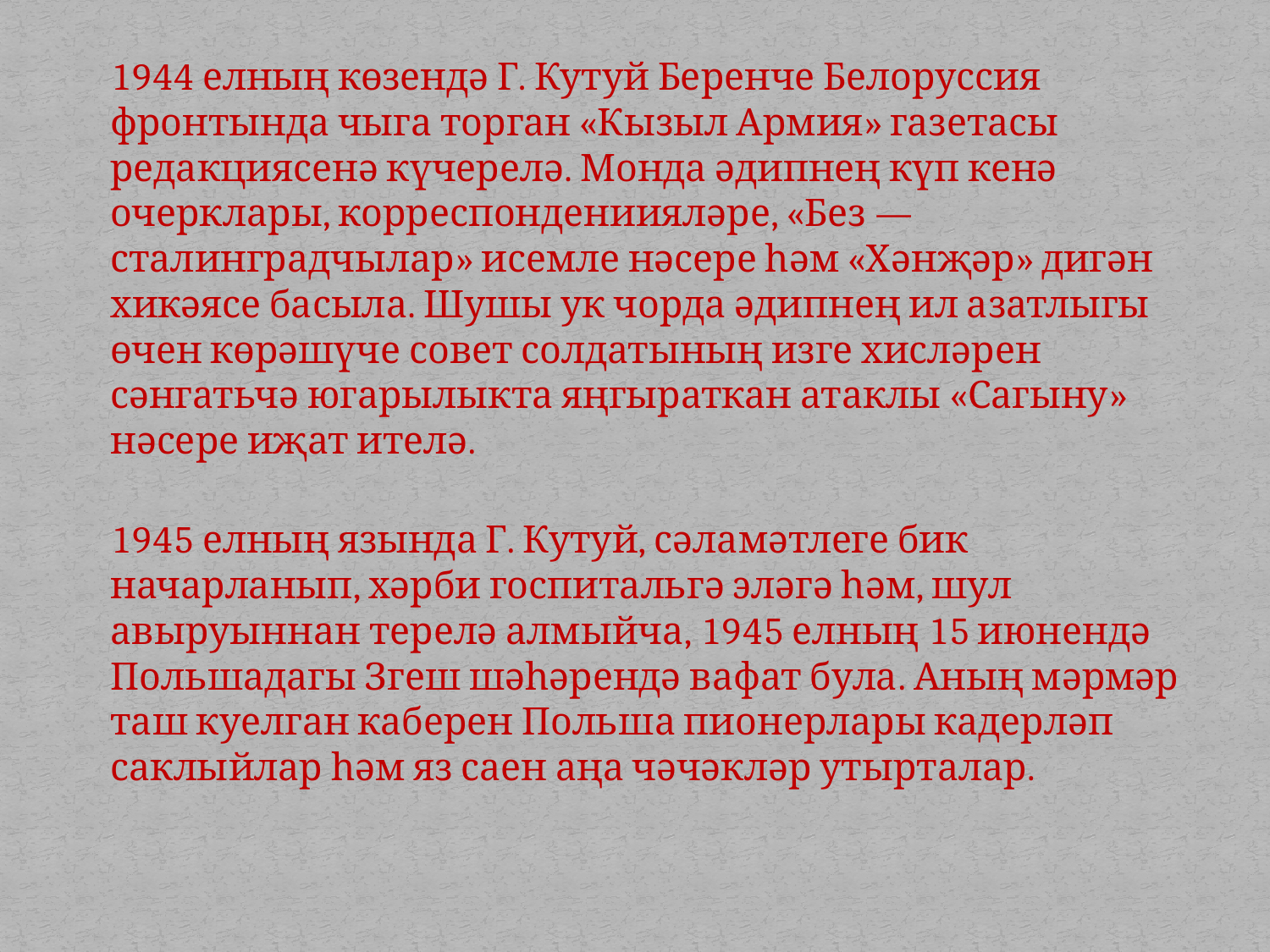

1944 елның көзендә Г. Кутуй Беренче Белоруссия фронтында чыга торган «Кызыл Армия» газетасы редакциясенә күчерелә. Монда әдипнең күп кенә очерклары, корреспондениияләре, «Без — сталинградчылар» исемле нәсере һәм «Хәнҗәр» дигән хикәясе басыла. Шушы ук чорда әдипнең ил азатлыгы өчен көрәшүче совет солдатының изге хисләрен сәнгатьчә югарылыкта яңгыраткан атаклы «Сагыну» нәсере иҗат ителә.
		1945 елның язында Г. Кутуй, сәламәтлеге бик начарланып, хәрби госпитальгә эләгә һәм, шул авыруыннан терелә алмыйча, 1945 елның 15 июнендә Польшадагы Згеш шәһәрендә вафат була. Аның мәрмәр таш куелган каберен Польша пионерлары кадерләп саклыйлар һәм яз саен аңа чәчәкләр утырталар.